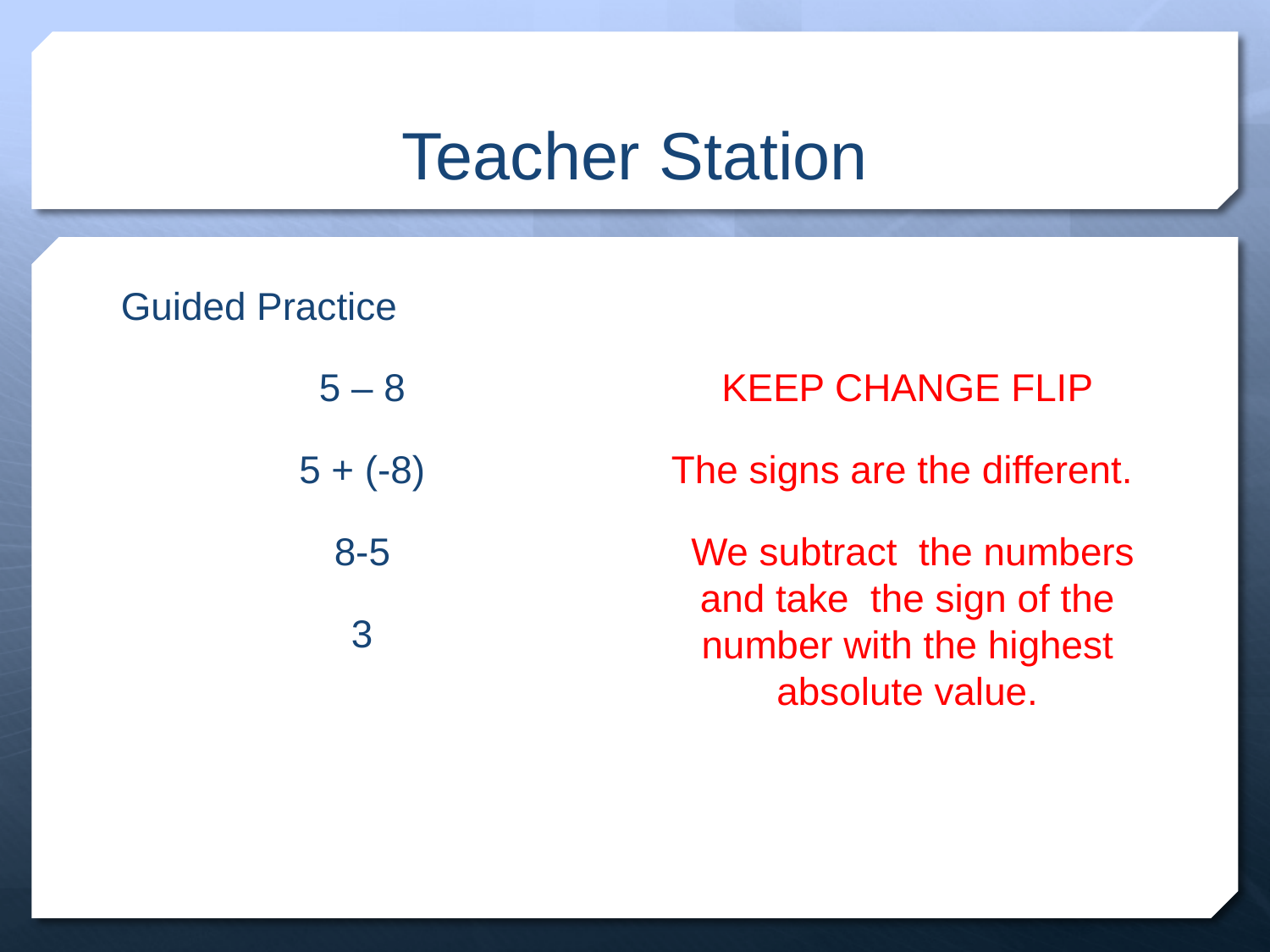

# Teacher Station
Guided Practice
 5 – 8
5 + (-8)
8-5
3

KEEP CHANGE FLIP
The signs are the different.
  We subtract  the numbers  and take  the sign of the number with the highest absolute value.